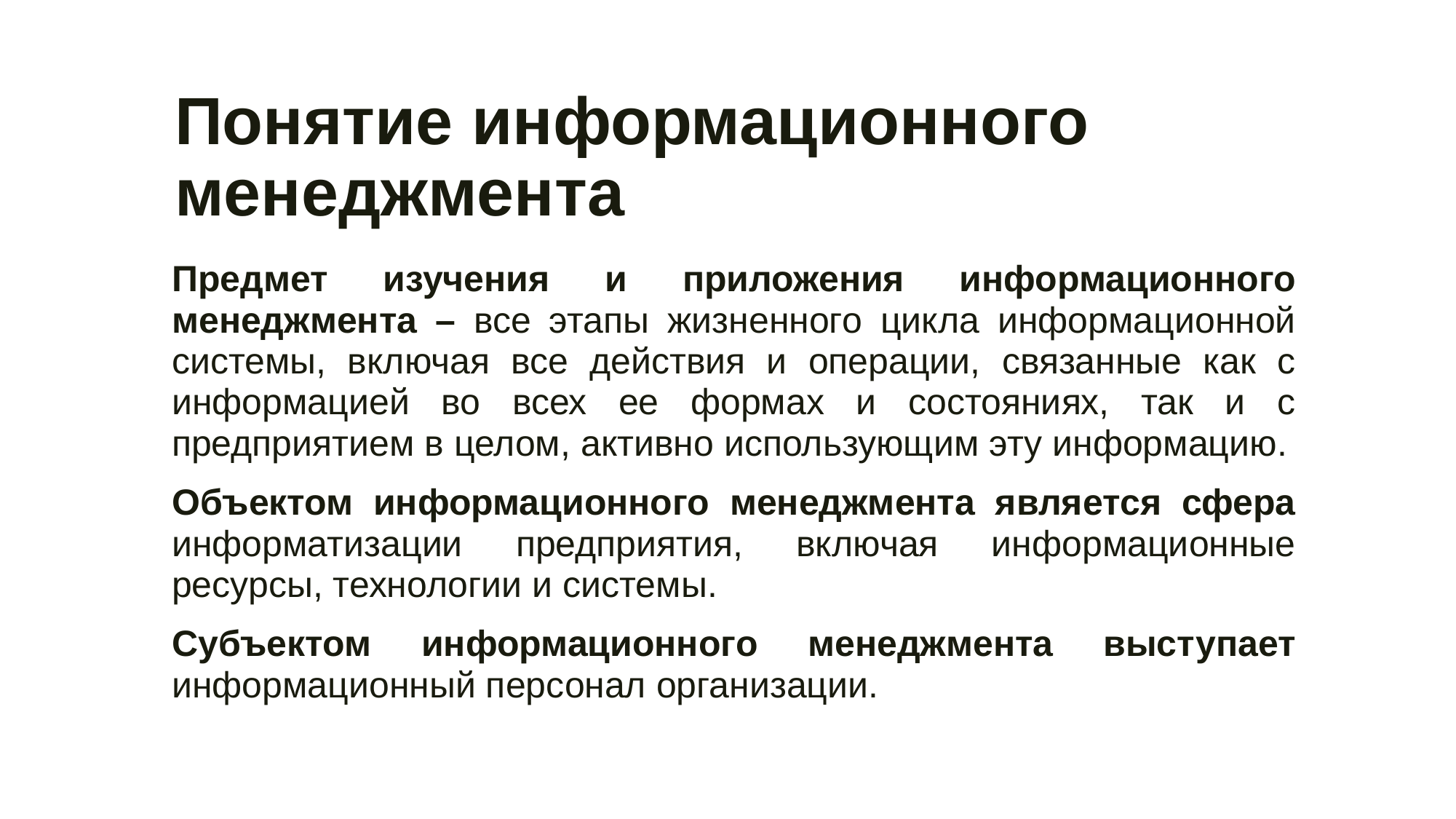

# Понятие информационного менеджмента
Предмет изучения и приложения информационного менеджмента – все этапы жизненного цикла информационной системы, включая все действия и операции, связанные как с информацией во всех ее формах и состояниях, так и с предприятием в целом, активно использующим эту информацию.
Объектом информационного менеджмента является сфера информатизации предприятия, включая информационные ресурсы, технологии и системы.
Субъектом информационного менеджмента выступает информационный персонал организации.